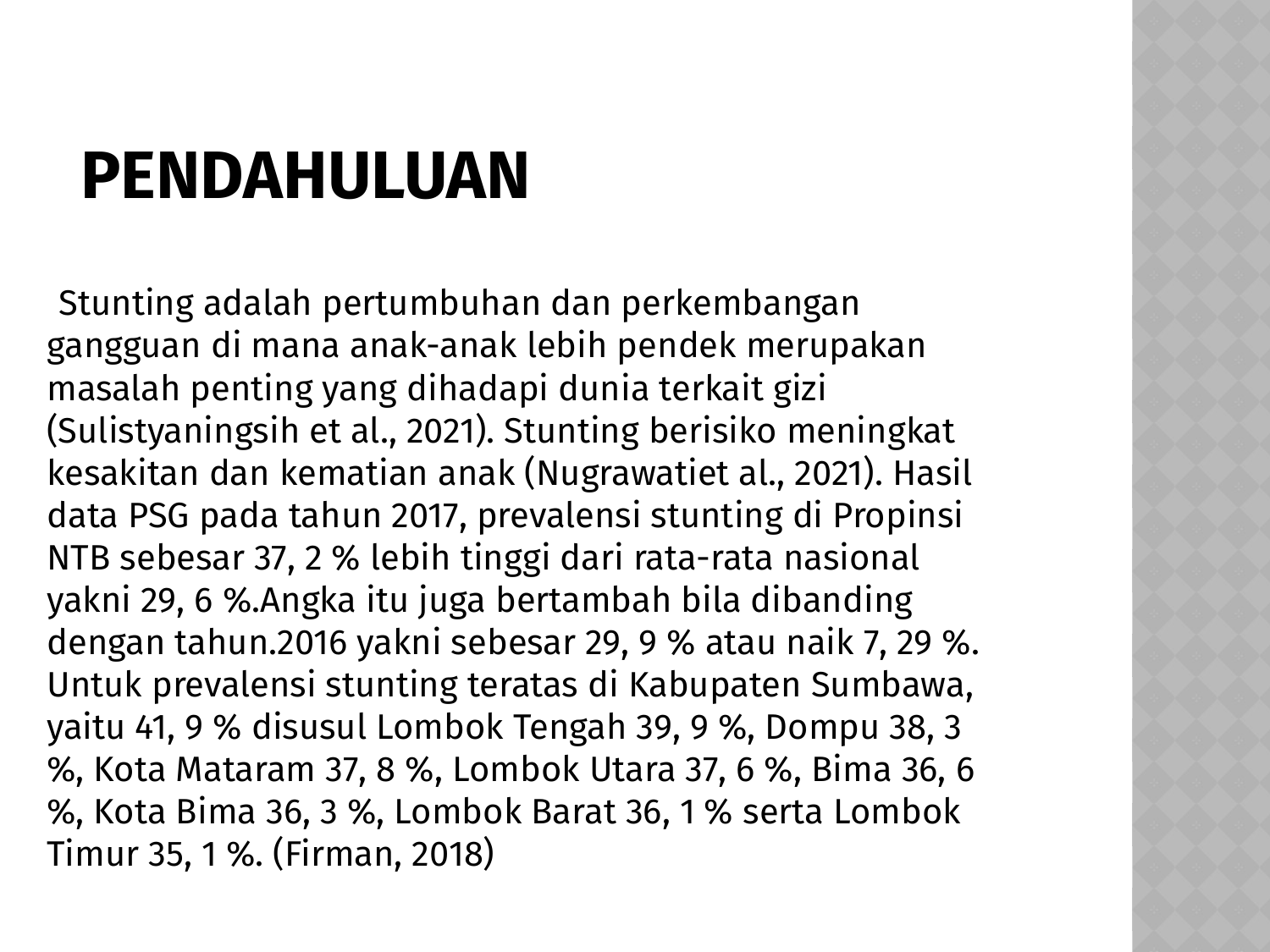

# PENDAHULUAN

     Stunting adalah pertumbuhan dan perkembangan gangguan di mana anak-anak lebih pendek merupakan masalah penting yang dihadapi dunia terkait gizi (Sulistyaningsih et al., 2021). Stunting berisiko meningkat kesakitan dan kematian anak (Nugrawatiet al., 2021). Hasil data PSG pada tahun 2017, prevalensi stunting di Propinsi NTB sebesar 37, 2 % lebih tinggi dari rata-rata nasional yakni 29, 6 %.Angka itu juga bertambah bila dibanding dengan tahun.2016 yakni sebesar 29, 9 % atau naik 7, 29 %. Untuk prevalensi stunting teratas di Kabupaten Sumbawa, yaitu 41, 9 % disusul Lombok Tengah 39, 9 %, Dompu 38, 3 %, Kota Mataram 37, 8 %, Lombok Utara 37, 6 %, Bima 36, 6 %, Kota Bima 36, 3 %, Lombok Barat 36, 1 % serta Lombok Timur 35, 1 %. (Firman, 2018)